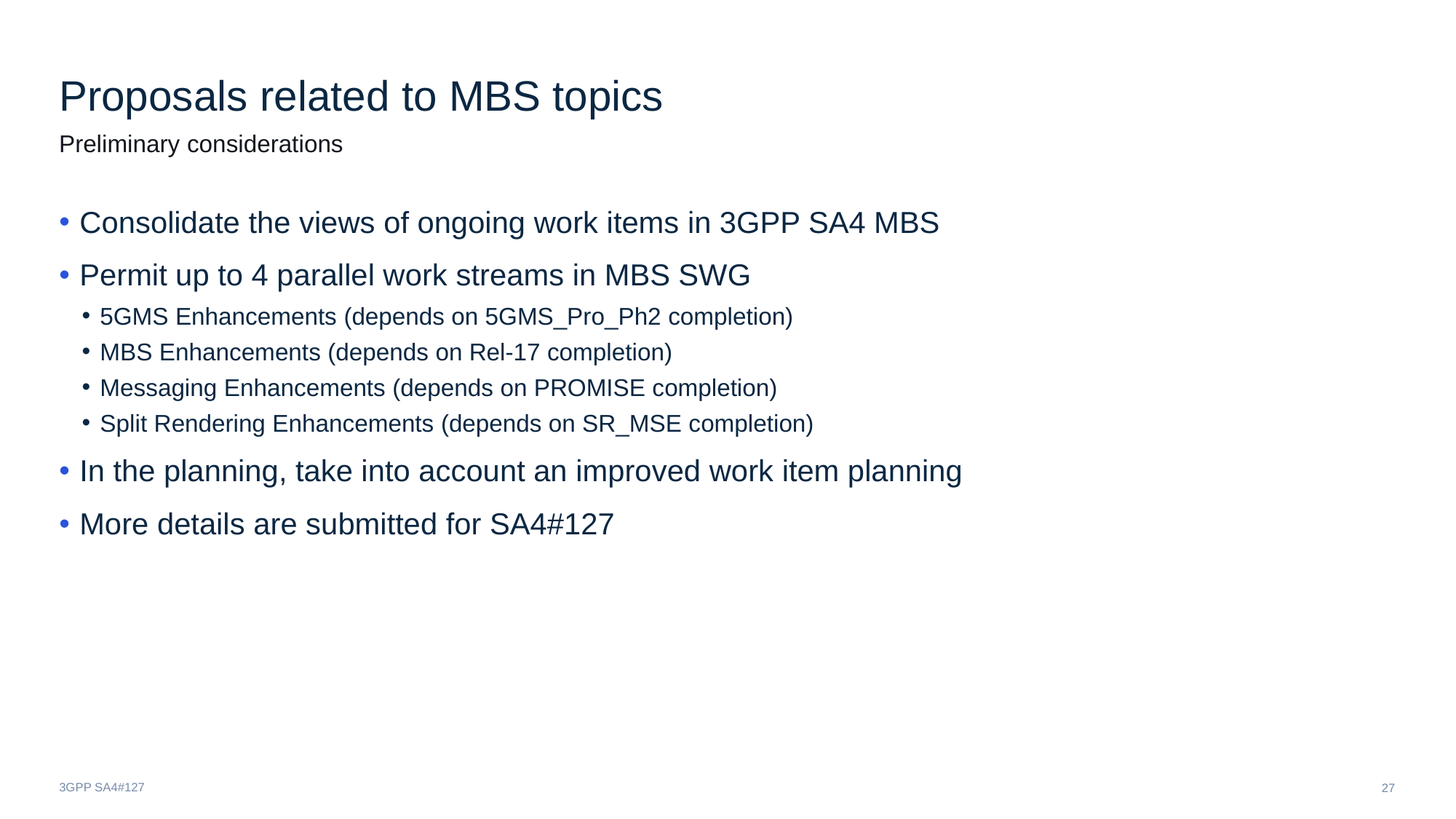

# Proposals related to MBS topics
Preliminary considerations
Consolidate the views of ongoing work items in 3GPP SA4 MBS
Permit up to 4 parallel work streams in MBS SWG
5GMS Enhancements (depends on 5GMS_Pro_Ph2 completion)
MBS Enhancements (depends on Rel-17 completion)
Messaging Enhancements (depends on PROMISE completion)
Split Rendering Enhancements (depends on SR_MSE completion)
In the planning, take into account an improved work item planning
More details are submitted for SA4#127
3GPP SA4#127